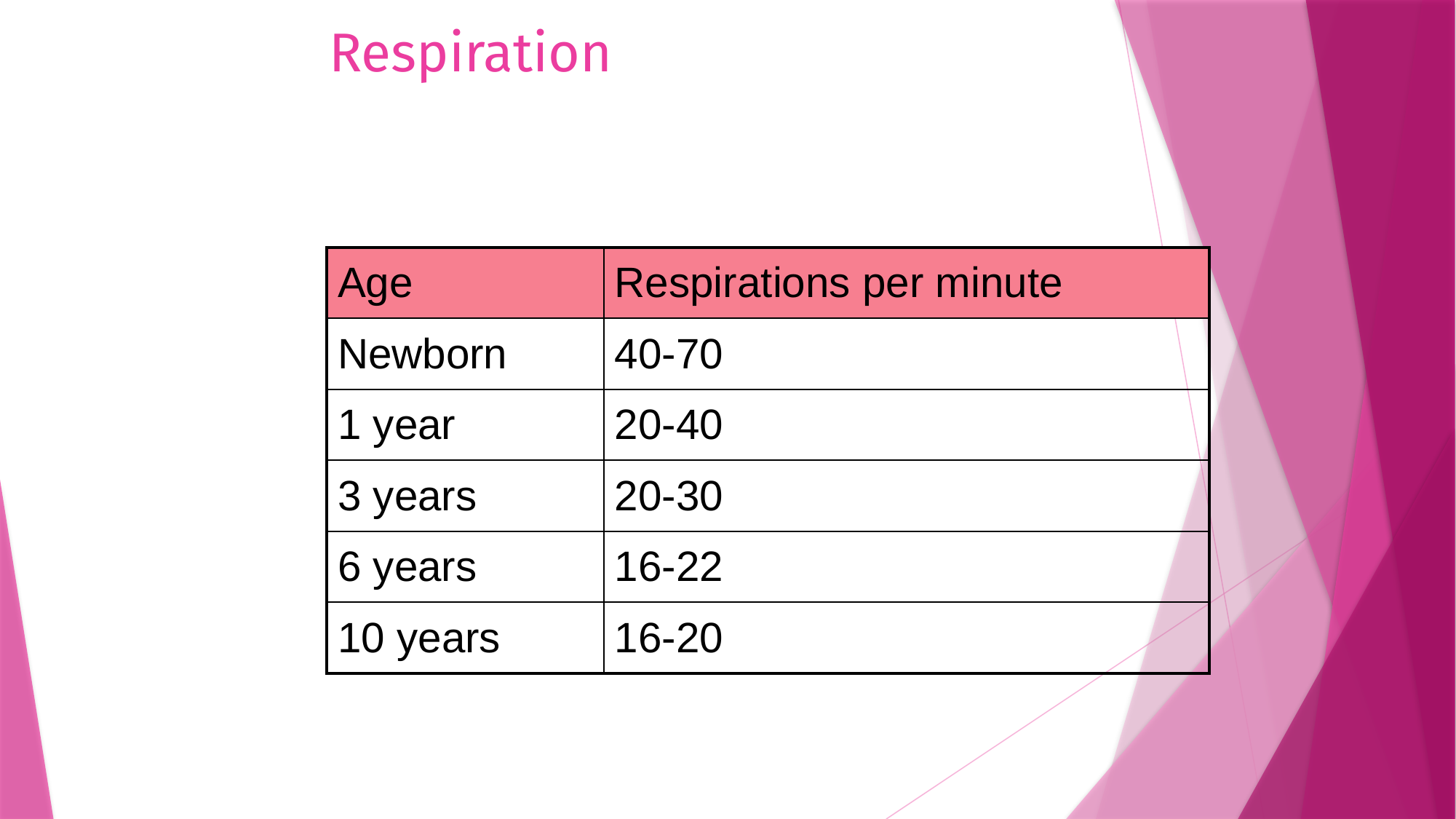

# Respiration
| Age | Respirations per minute |
| --- | --- |
| Newborn | 40-70 |
| 1 year | 20-40 |
| 3 years | 20-30 |
| 6 years | 16-22 |
| 10 years | 16-20 |